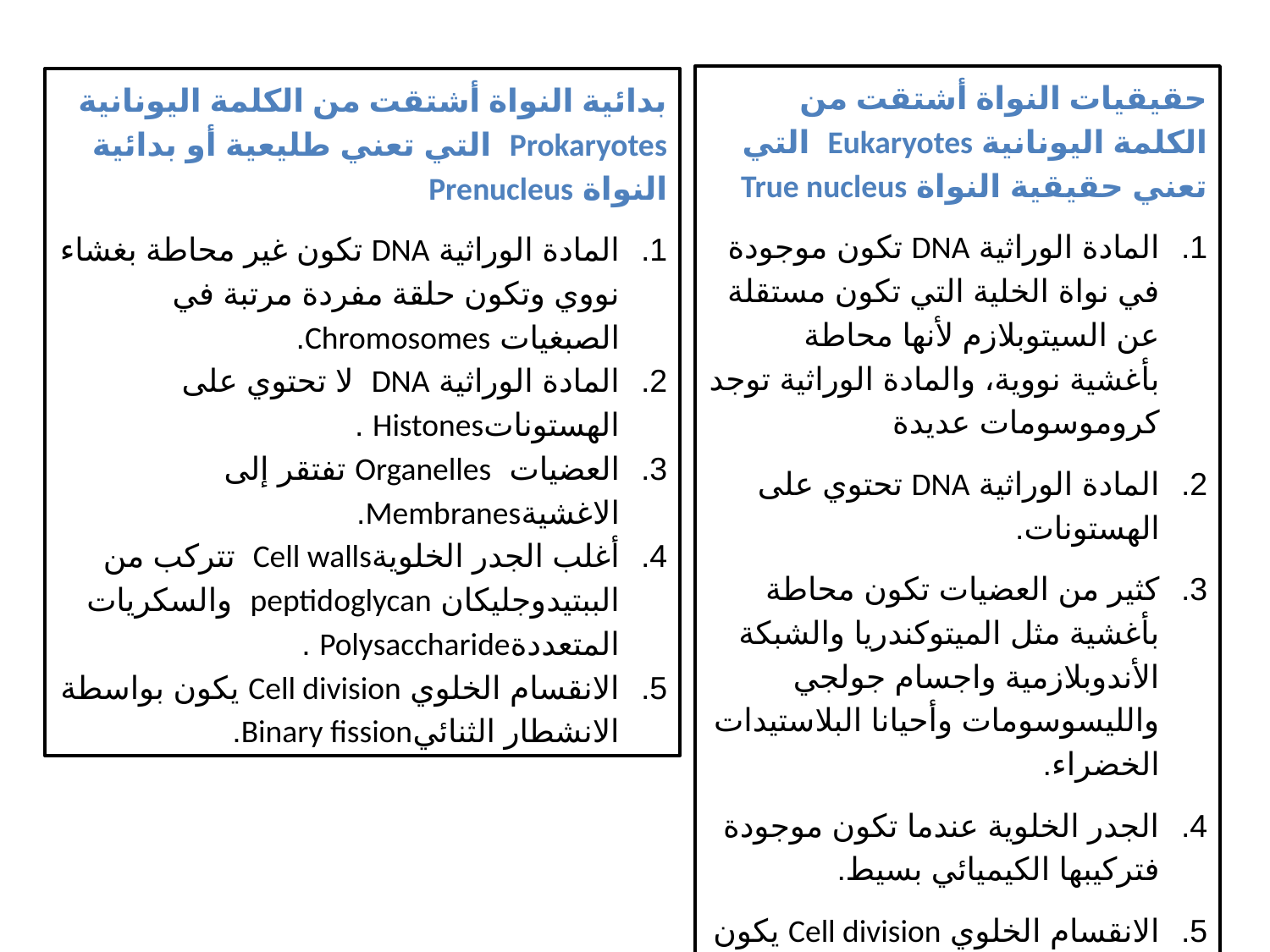

حقيقيات النواة أشتقت من الكلمة اليونانية Eukaryotes  التي تعني حقيقية النواة True nucleus
المادة الوراثية DNA تكون موجودة في نواة الخلية التي تكون مستقلة عن السيتوبلازم لأنها محاطة بأغشية نووية، والمادة الوراثية توجد كروموسومات عديدة
المادة الوراثية DNA تحتوي على الهستونات.
كثير من العضيات تكون محاطة بأغشية مثل الميتوكندريا والشبكة الأندوبلازمية واجسام جولجي والليسوسومات وأحيانا البلاستيدات الخضراء.
الجدر الخلوية عندما تكون موجودة فتركيبها الكيميائي بسيط.
الانقسام الخلوي Cell division يكون بواسطة الانقسام غير المباشر Mitosis
بدائية النواة أشتقت من الكلمة اليونانية Prokaryotes  التي تعني طليعية أو بدائية النواة Prenucleus
المادة الوراثية DNA تكون غير محاطة بغشاء نووي وتكون حلقة مفردة مرتبة في الصبغيات Chromosomes.
المادة الوراثية DNA  لا تحتوي على الهستوناتHistones .
العضيات  Organelles تفتقر إلى الاغشيةMembranes.
أغلب الجدر الخلويةCell walls  تتركب من الببتيدوجليكان peptidoglycan  والسكريات المتعددةPolysaccharide .
الانقسام الخلوي Cell division يكون بواسطة الانشطار الثنائيBinary fission.